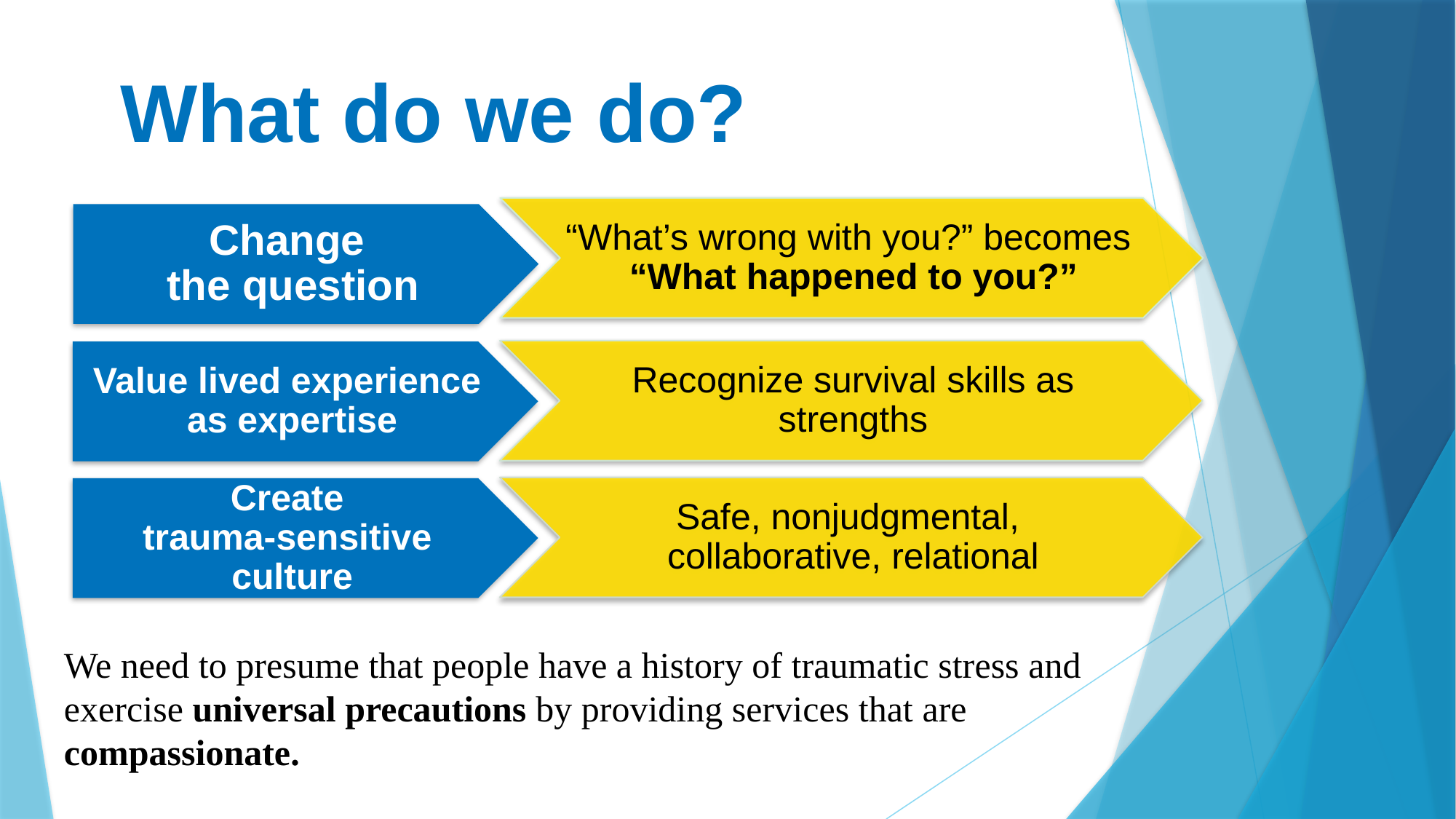

# What do we do?
Change
the question
“What’s wrong with you?” becomes
“What happened to you?”
Value lived experience
as expertise
Recognize survival skills as strengths
Create
trauma-sensitive
culture
Safe, nonjudgmental,
collaborative, relational
We need to presume that people have a history of traumatic stress and exercise universal precautions by providing services that are compassionate.